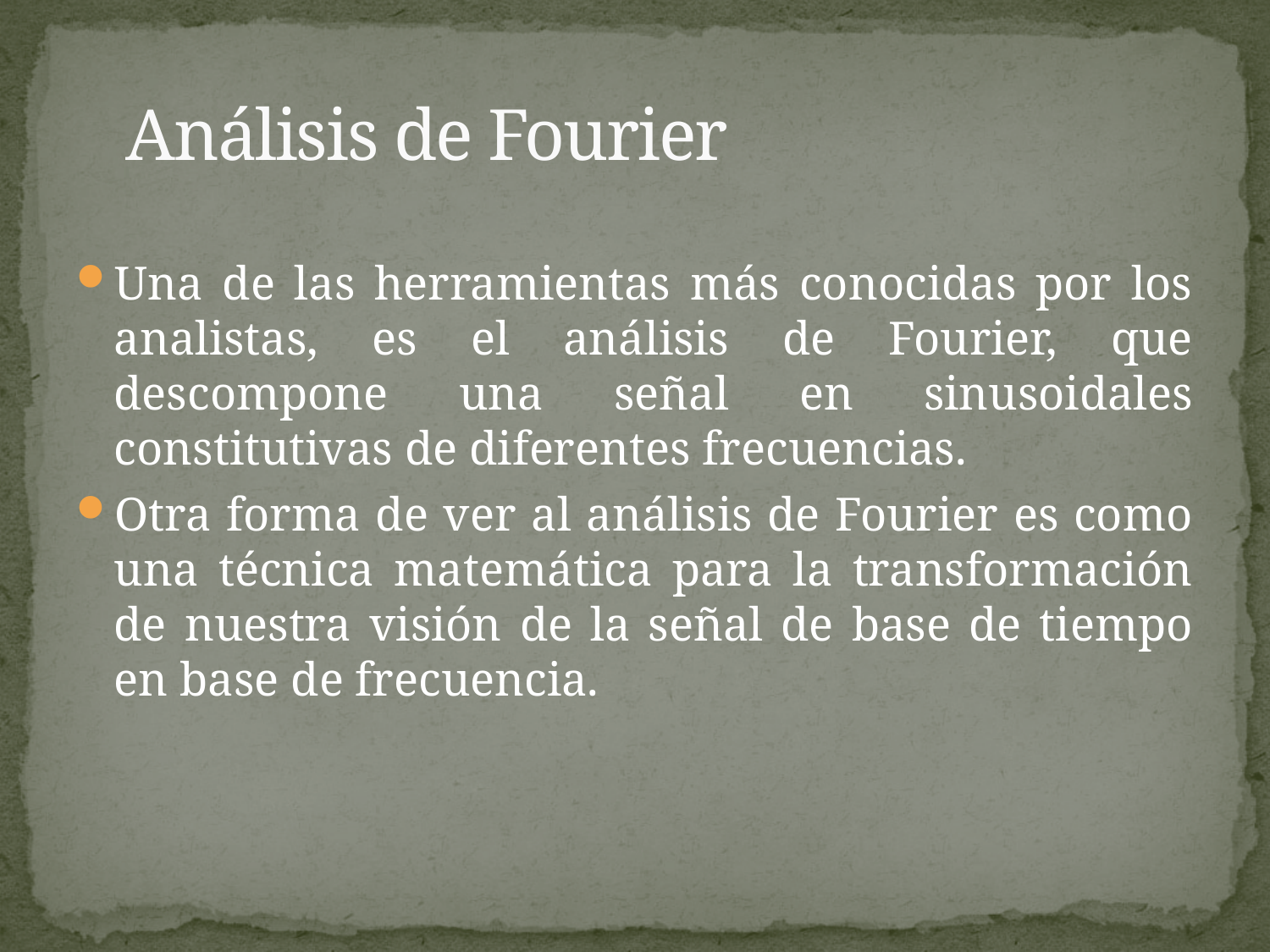

# Análisis de Fourier
Una de las herramientas más conocidas por los analistas, es el análisis de Fourier, que descompone una señal en sinusoidales constitutivas de diferentes frecuencias.
Otra forma de ver al análisis de Fourier es como una técnica matemática para la transformación de nuestra visión de la señal de base de tiempo en base de frecuencia.